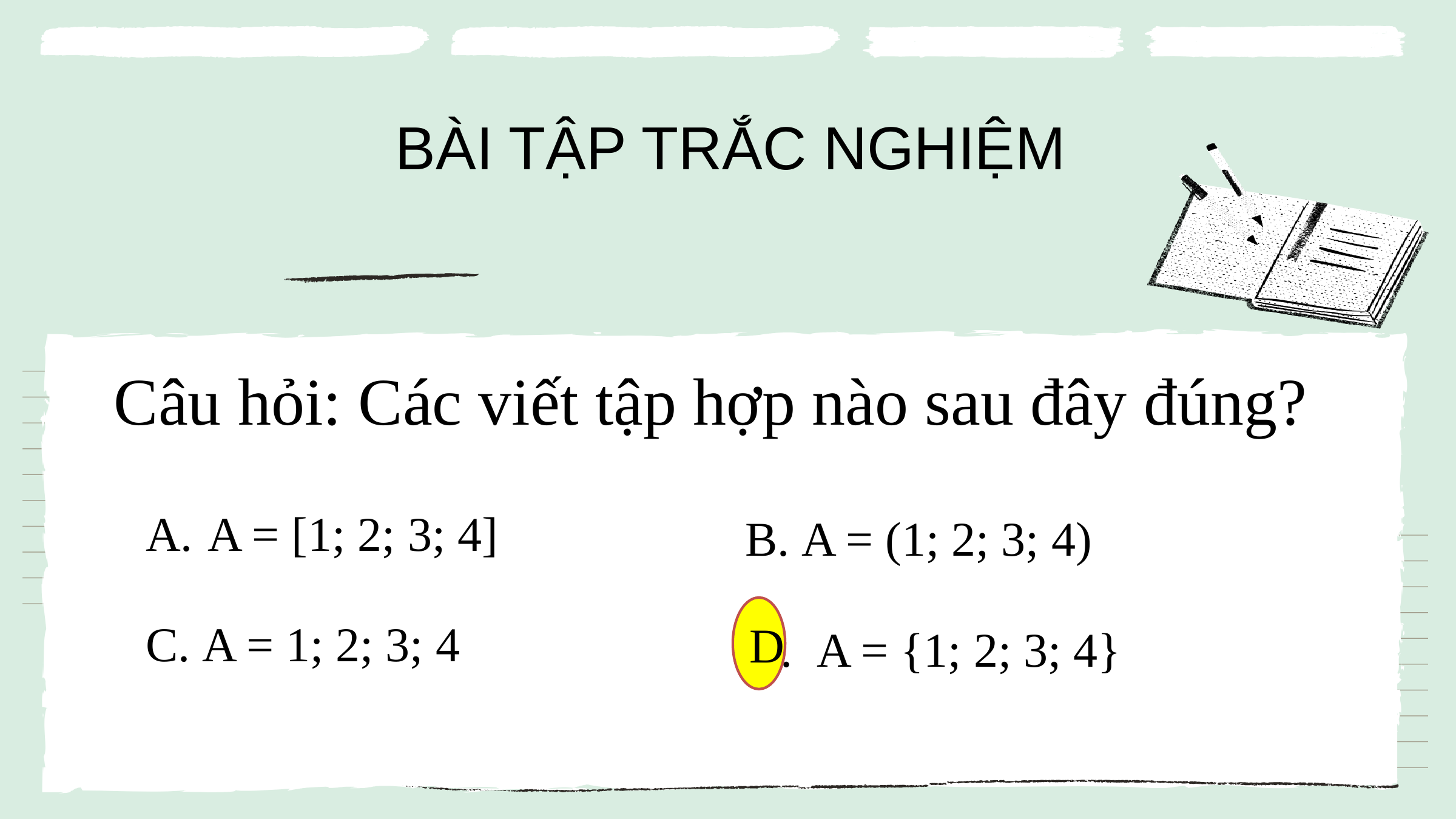

BÀI TẬP TRẮC NGHIỆM
# Câu hỏi: Các viết tập hợp nào sau đây đúng?
B. A = (1; 2; 3; 4)
A. A = [1; 2; 3; 4]

C. A = 1; 2; 3; 4
D.  A = {1; 2; 3; 4}
D